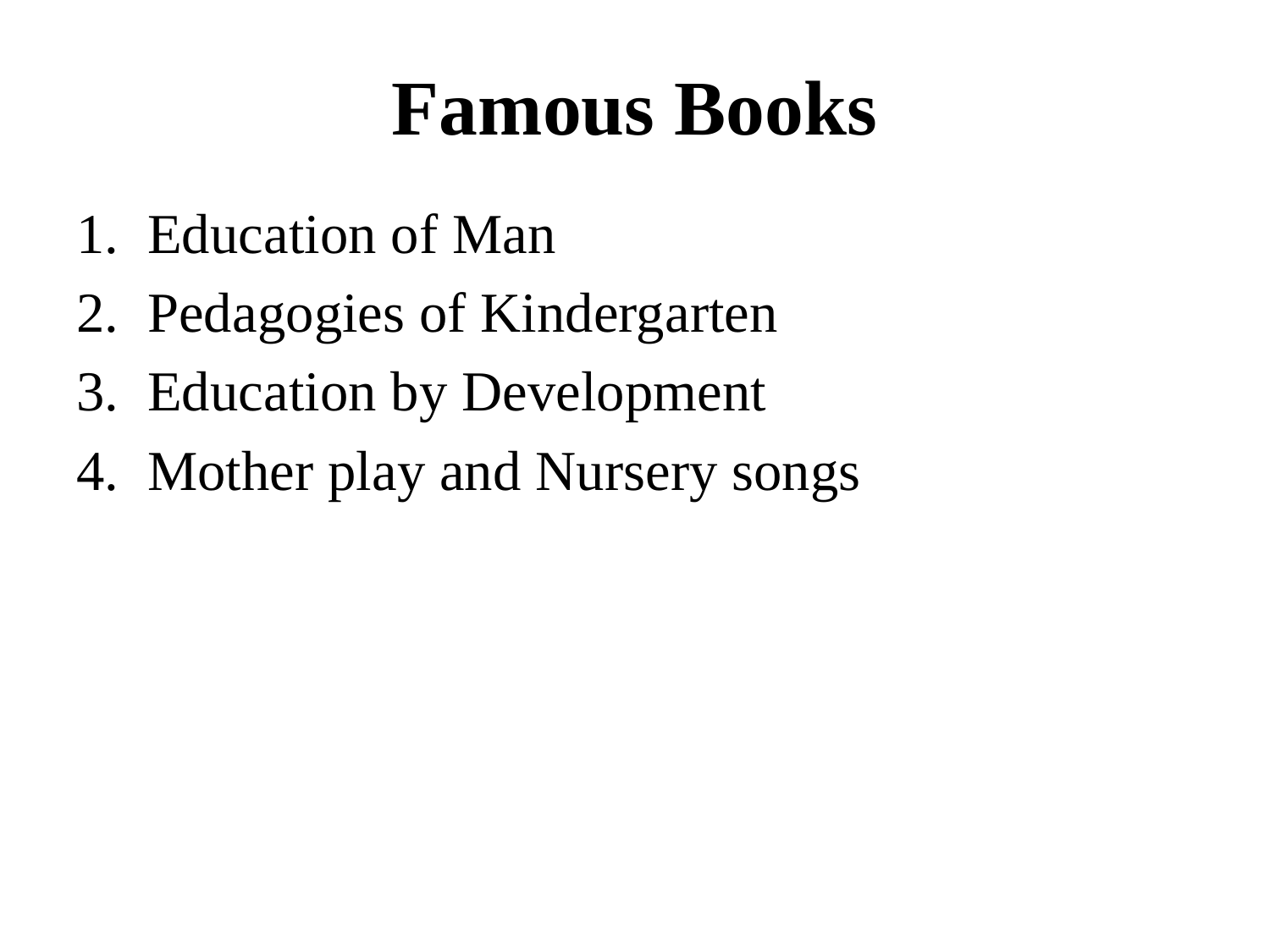

# Famous Books
Education of Man
Pedagogies of Kindergarten
Education by Development
Mother play and Nursery songs